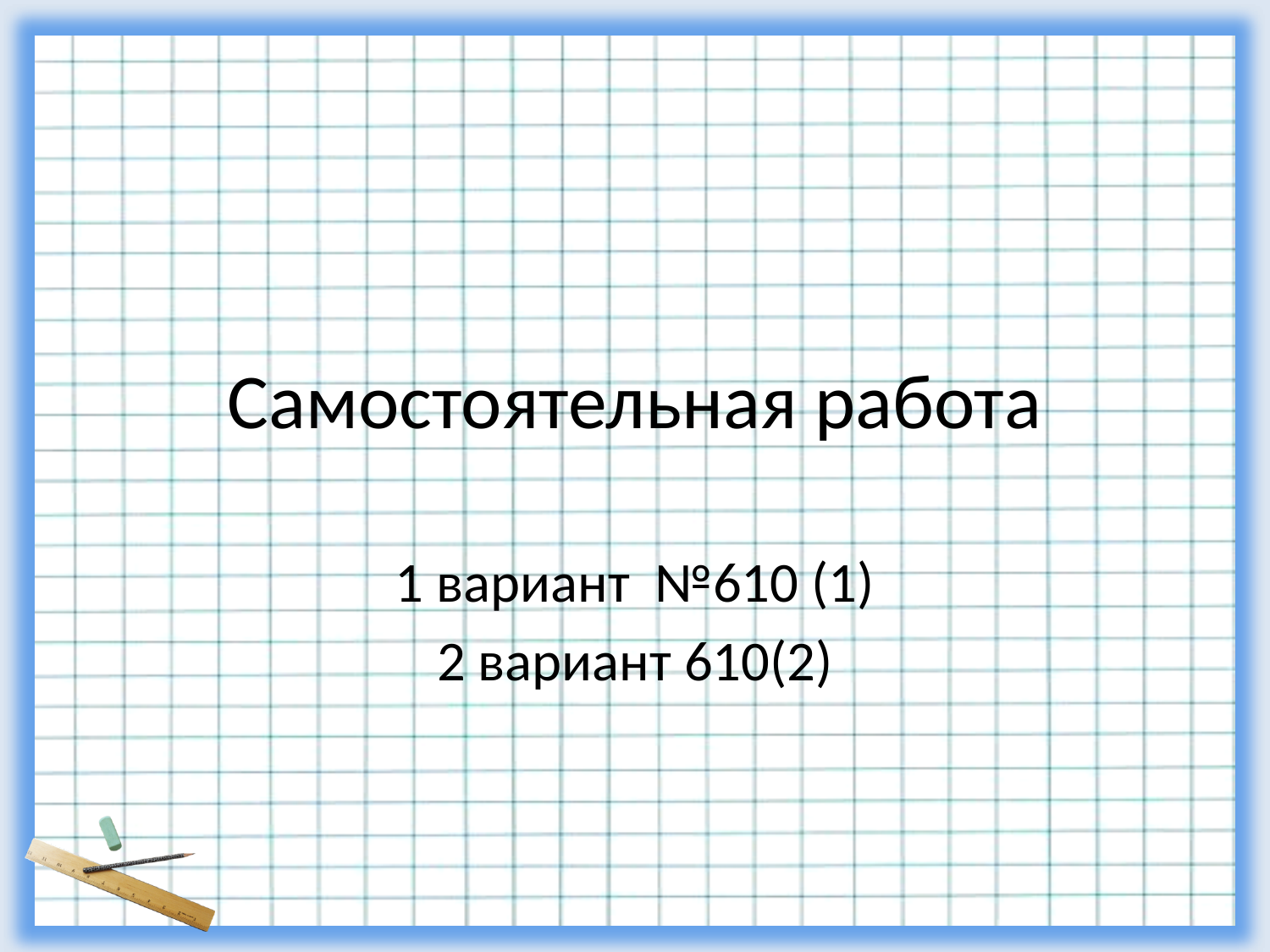

# Самостоятельная работа
1 вариант  №610 (1)
2 вариант 610(2)